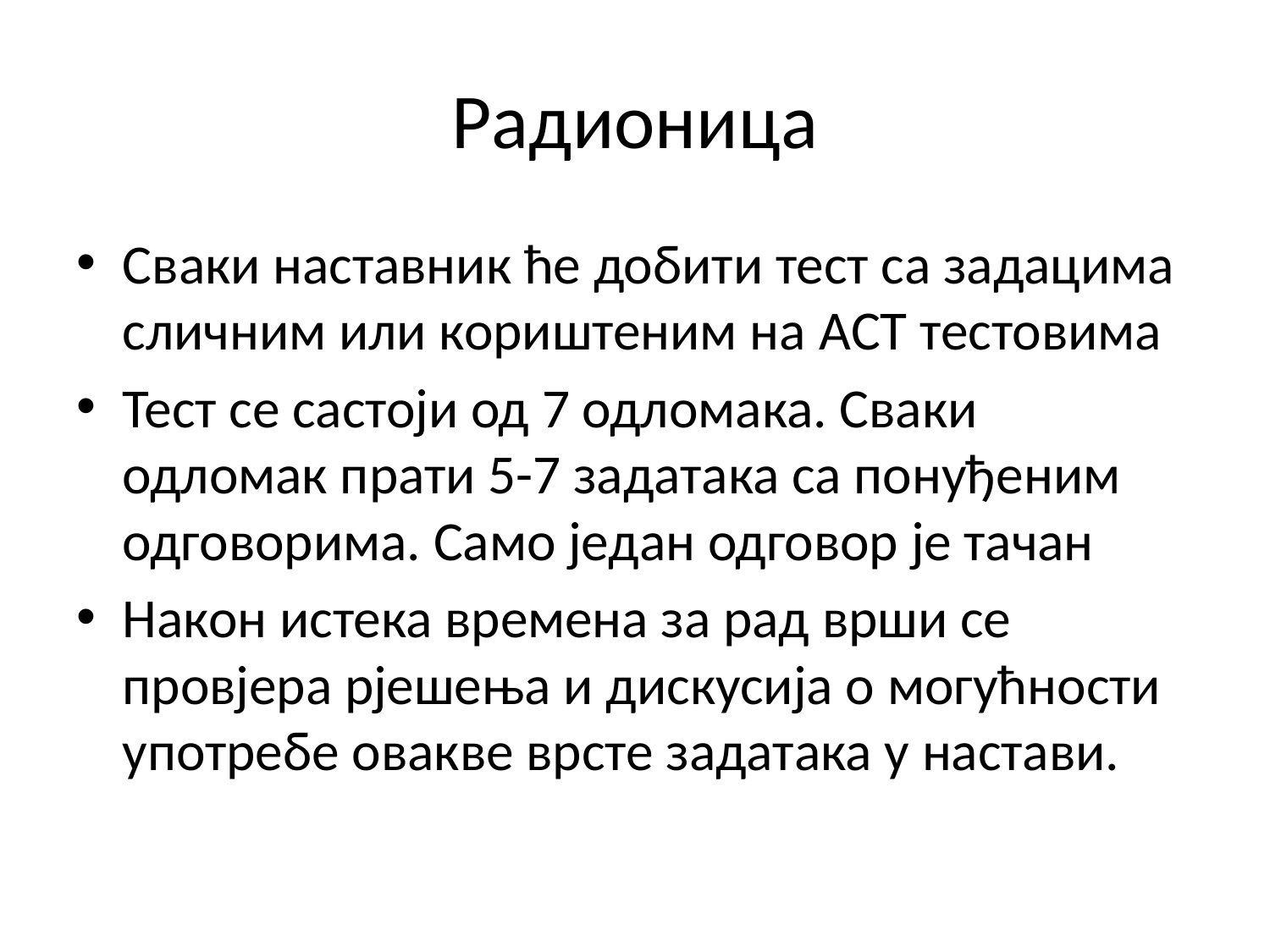

# Радионица
Сваки наставник ће добити тест са задацима сличним или кориштеним на ACT тестовима
Тест се састоји од 7 одломака. Сваки одломак прати 5-7 задатака са понуђеним одговорима. Само један одговор је тачан
Након истека времена за рад врши се провјера рјешења и дискусија о могућности употребе овакве врсте задатака у настави.